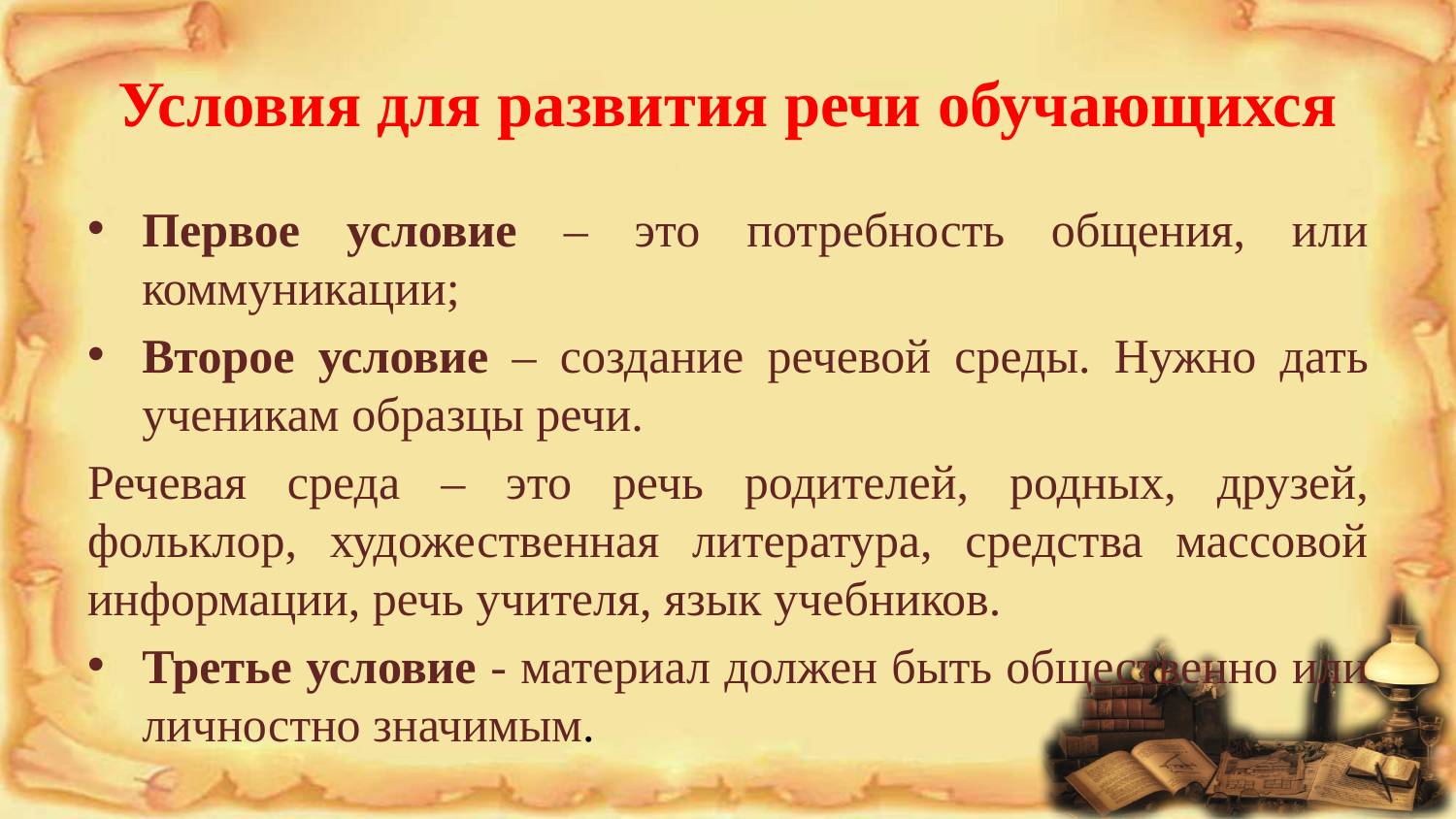

# Условия для развития речи обучающихся
Первое условие – это потребность общения, или коммуникации;
Второе условие – создание речевой среды. Нужно дать ученикам образцы речи.
Речевая среда – это речь родителей, родных, друзей, фольклор, художественная литература, средства массовой информации, речь учителя, язык учебников.
Третье условие - материал должен быть общественно или личностно значимым.